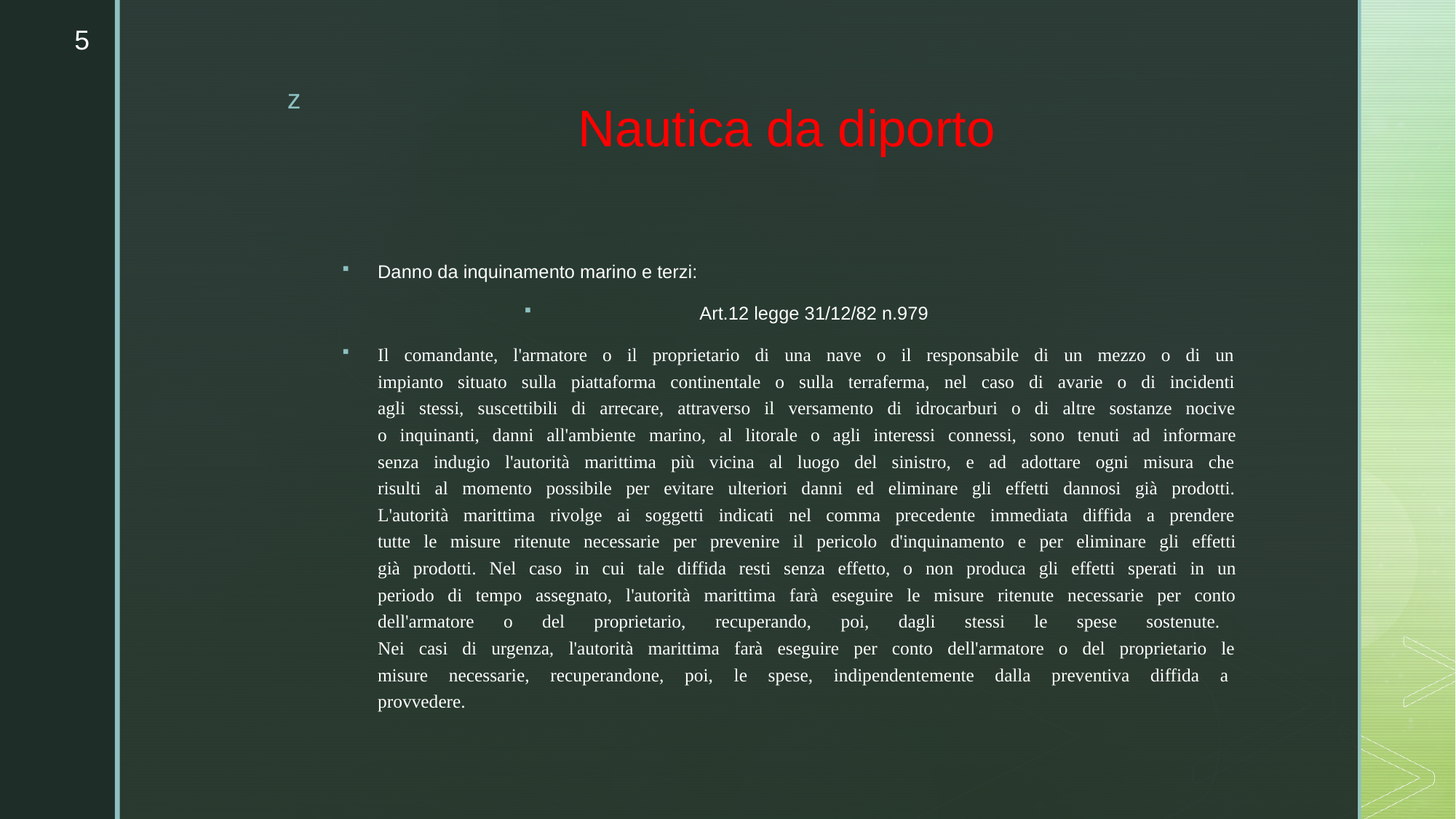

5
# Nautica da diporto
Danno da inquinamento marino e terzi:
Art.12 legge 31/12/82 n.979
Il comandante, l'armatore o il proprietario di una nave o il responsabile di un mezzo o di un
impianto situato sulla piattaforma continentale o sulla terraferma, nel caso di avarie o di incidenti
agli stessi, suscettibili di arrecare, attraverso il versamento di idrocarburi o di altre sostanze nocive
o inquinanti, danni all'ambiente marino, al litorale o agli interessi connessi, sono tenuti ad informare
senza indugio l'autorità marittima più vicina al luogo del sinistro, e ad adottare ogni misura che
risulti al momento possibile per evitare ulteriori danni ed eliminare gli effetti dannosi già prodotti.
L'autorità marittima rivolge ai soggetti indicati nel comma precedente immediata diffida a prendere
tutte le misure ritenute necessarie per prevenire il pericolo d'inquinamento e per eliminare gli effetti
già prodotti. Nel caso in cui tale diffida resti senza effetto, o non produca gli effetti sperati in un
periodo di tempo assegnato, l'autorità marittima farà eseguire le misure ritenute necessarie per conto
dell'armatore o del proprietario, recuperando, poi, dagli stessi le spese sostenute.
Nei casi di urgenza, l'autorità marittima farà eseguire per conto dell'armatore o del proprietario le
misure necessarie, recuperandone, poi, le spese, indipendentemente dalla preventiva diffida a
provvedere.